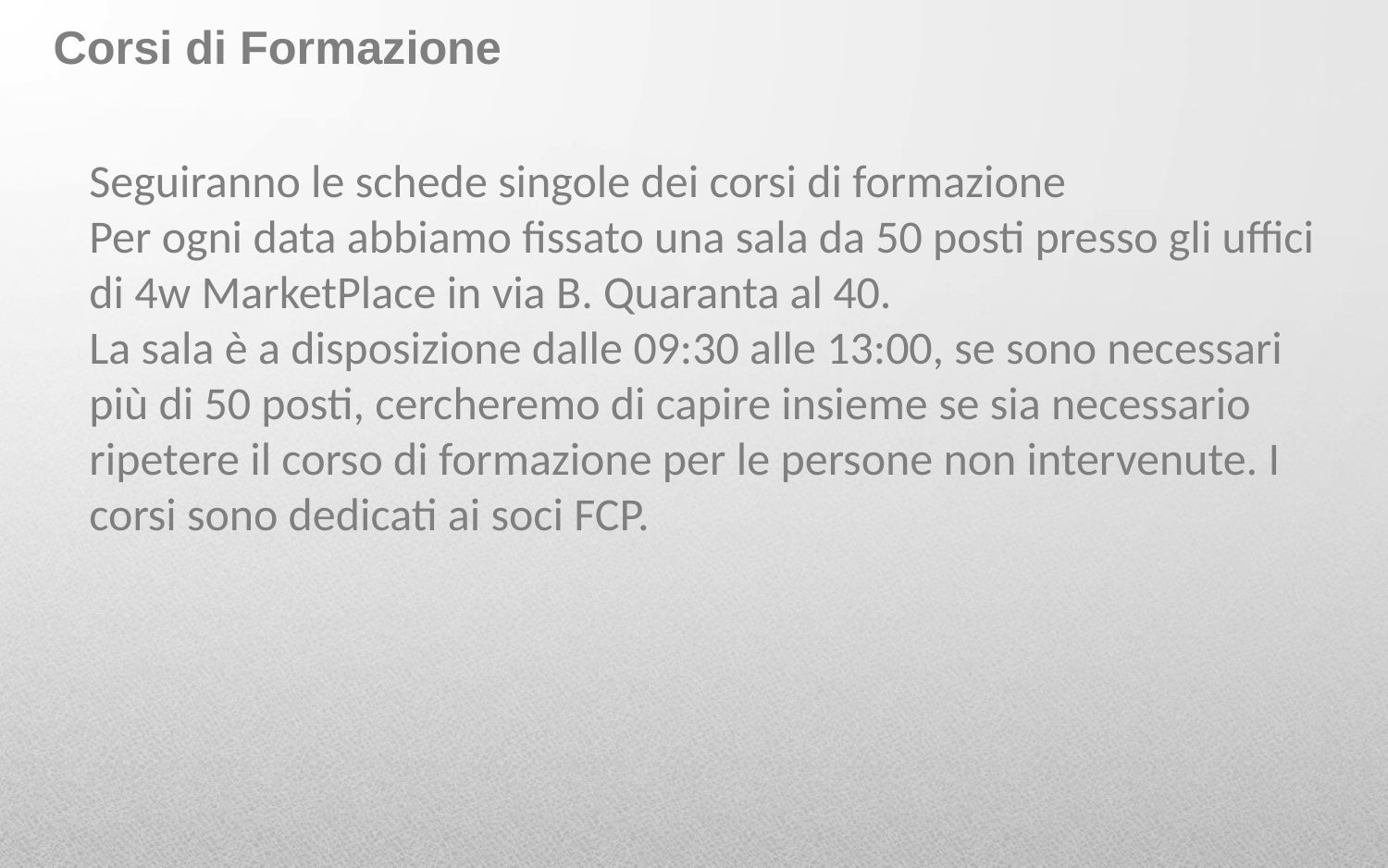

# Corsi di Formazione
Seguiranno le schede singole dei corsi di formazione
Per ogni data abbiamo fissato una sala da 50 posti presso gli uffici di 4w MarketPlace in via B. Quaranta al 40.
La sala è a disposizione dalle 09:30 alle 13:00, se sono necessari più di 50 posti, cercheremo di capire insieme se sia necessario ripetere il corso di formazione per le persone non intervenute. I corsi sono dedicati ai soci FCP.